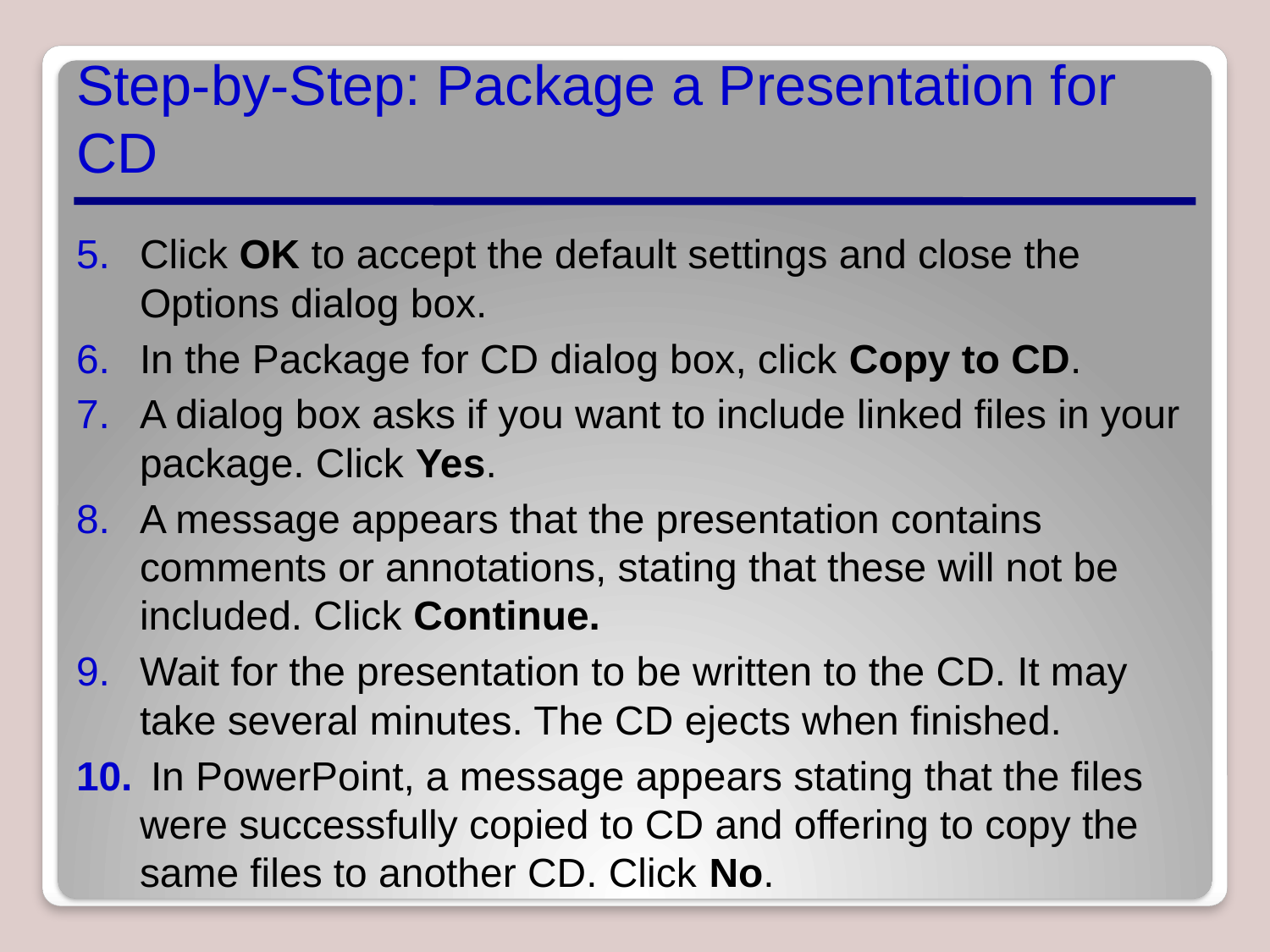

# Step-by-Step: Package a Presentation for CD
Click OK to accept the default settings and close the Options dialog box.
In the Package for CD dialog box, click Copy to CD.
A dialog box asks if you want to include linked files in your package. Click Yes.
A message appears that the presentation contains comments or annotations, stating that these will not be included. Click Continue.
Wait for the presentation to be written to the CD. It may take several minutes. The CD ejects when finished.
 In PowerPoint, a message appears stating that the files were successfully copied to CD and offering to copy the same files to another CD. Click No.